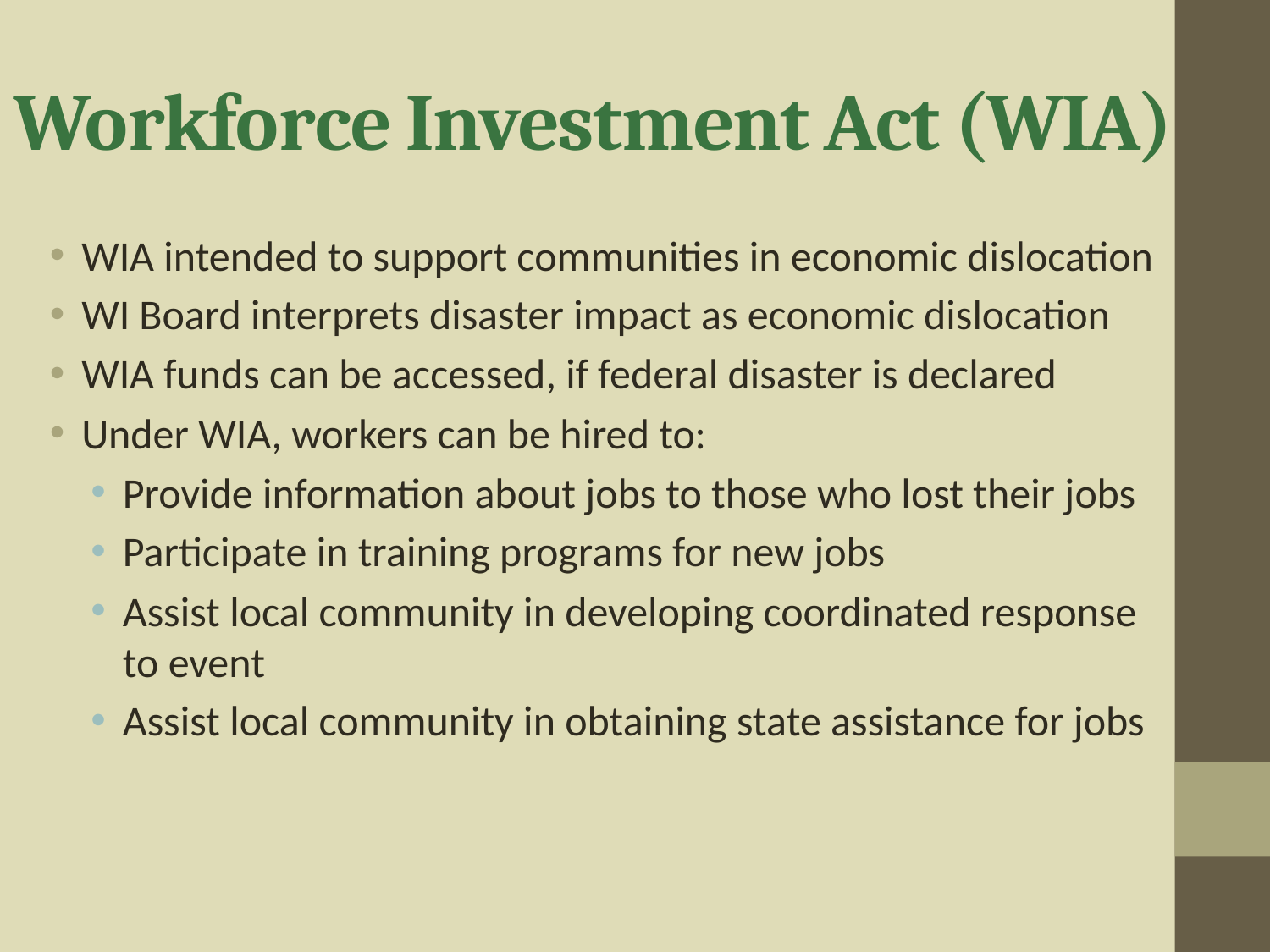

# Workforce Investment Act (WIA)
WIA intended to support communities in economic dislocation
WI Board interprets disaster impact as economic dislocation
WIA funds can be accessed, if federal disaster is declared
Under WIA, workers can be hired to:
Provide information about jobs to those who lost their jobs
Participate in training programs for new jobs
Assist local community in developing coordinated response to event
Assist local community in obtaining state assistance for jobs